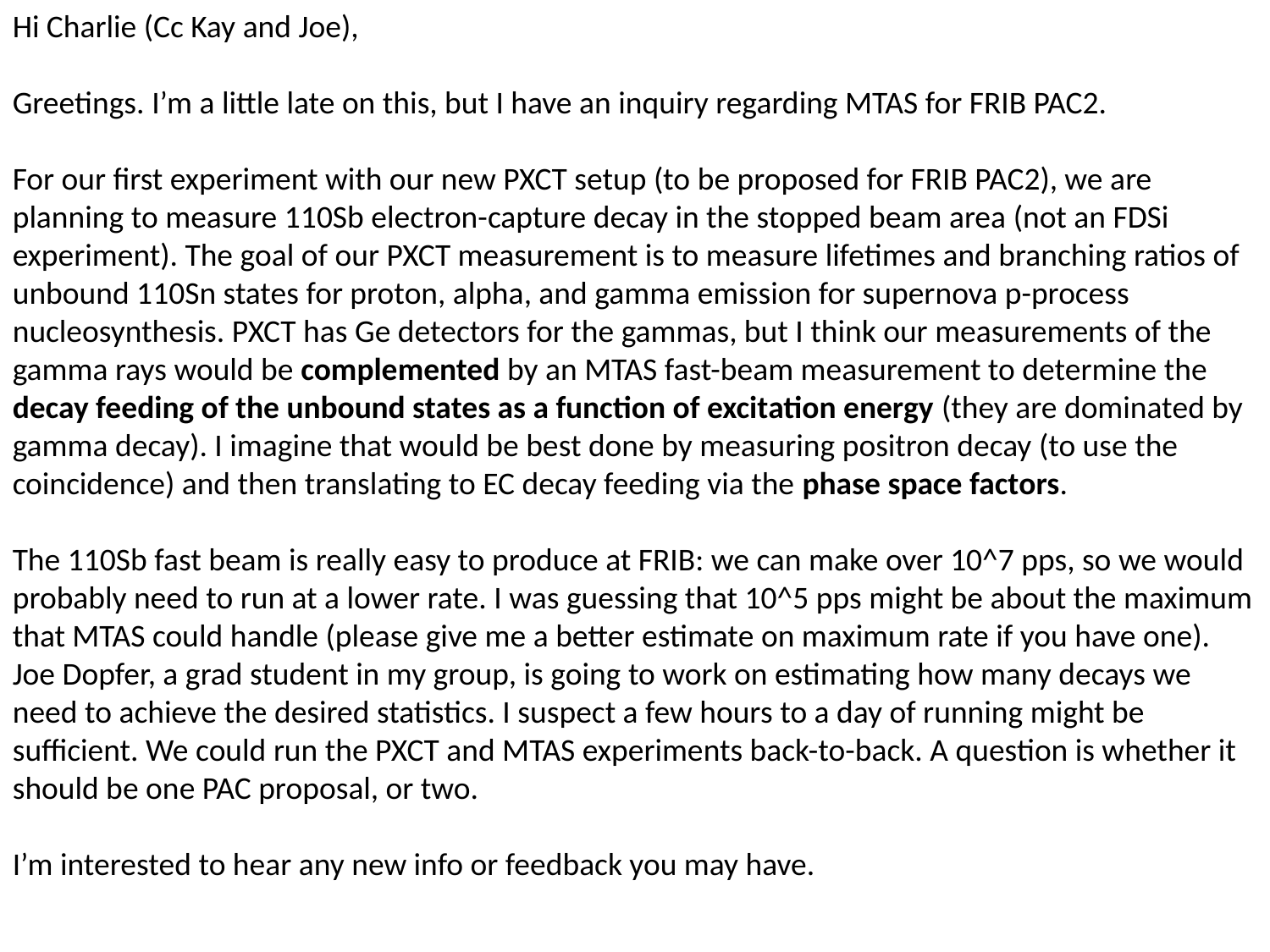

Hi Charlie (Cc Kay and Joe),

Greetings. I’m a little late on this, but I have an inquiry regarding MTAS for FRIB PAC2.

For our first experiment with our new PXCT setup (to be proposed for FRIB PAC2), we are planning to measure 110Sb electron-capture decay in the stopped beam area (not an FDSi experiment). The goal of our PXCT measurement is to measure lifetimes and branching ratios of unbound 110Sn states for proton, alpha, and gamma emission for supernova p-process nucleosynthesis. PXCT has Ge detectors for the gammas, but I think our measurements of the gamma rays would be complemented by an MTAS fast-beam measurement to determine the decay feeding of the unbound states as a function of excitation energy (they are dominated by gamma decay). I imagine that would be best done by measuring positron decay (to use the coincidence) and then translating to EC decay feeding via the phase space factors.

The 110Sb fast beam is really easy to produce at FRIB: we can make over 10^7 pps, so we would probably need to run at a lower rate. I was guessing that 10^5 pps might be about the maximum that MTAS could handle (please give me a better estimate on maximum rate if you have one). Joe Dopfer, a grad student in my group, is going to work on estimating how many decays we need to achieve the desired statistics. I suspect a few hours to a day of running might be sufficient. We could run the PXCT and MTAS experiments back-to-back. A question is whether it should be one PAC proposal, or two.

I’m interested to hear any new info or feedback you may have.